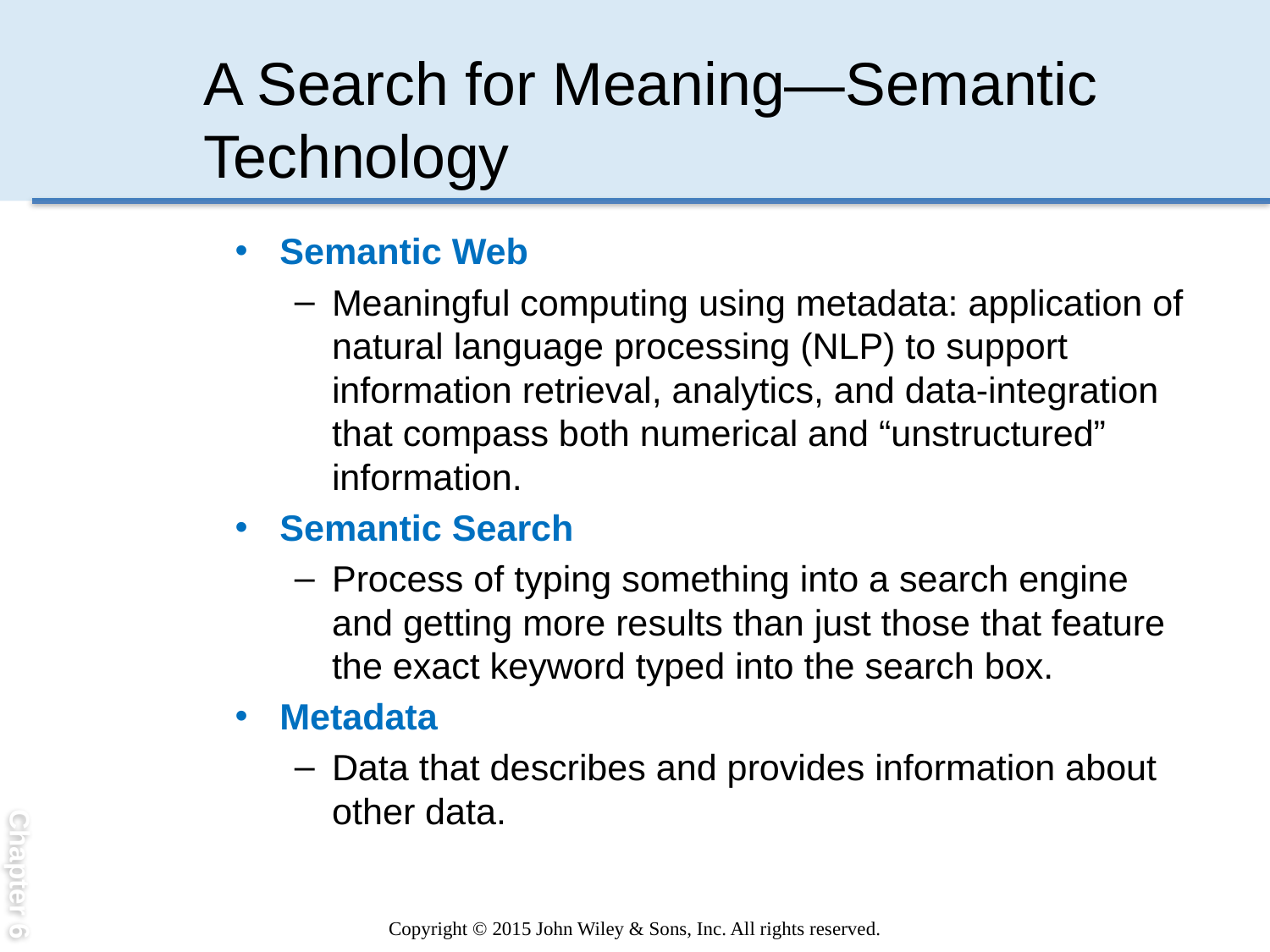

Chapter 6
# A Search for Meaning—Semantic Technology
Semantic Web
Meaningful computing using metadata: application of natural language processing (NLP) to support  information retrieval, analytics, and data-integration that compass both numerical and “unstructured” information.
Semantic Search
Process of typing something into a search engine and getting more results than just those that feature the exact keyword typed into the search box.
Metadata
Data that describes and provides information about other data.